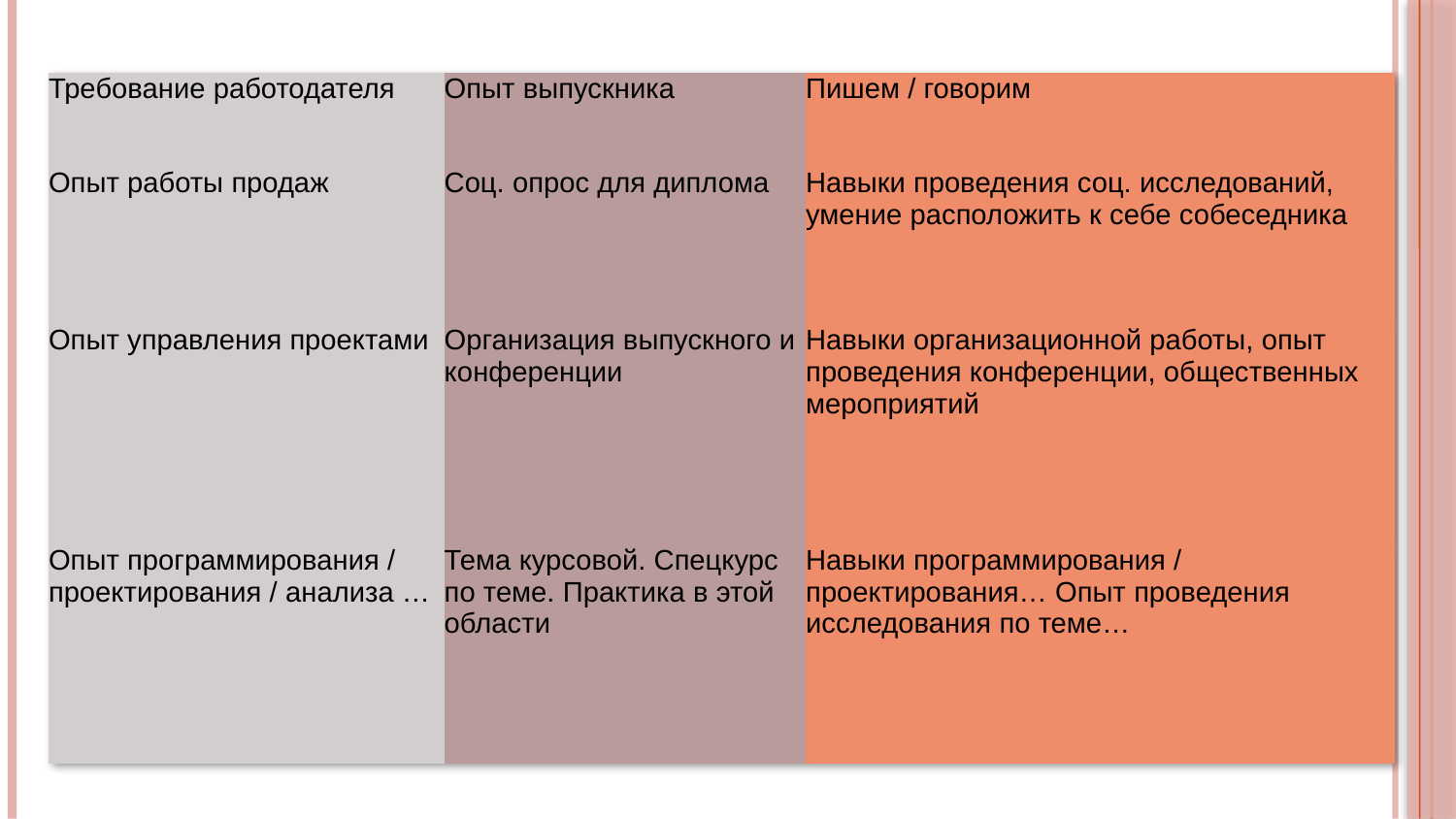

| Требование работодателя | Опыт выпускника | Пишем / говорим |
| --- | --- | --- |
| Опыт работы продаж | Соц. опрос для диплома | Навыки проведения соц. исследований, умение расположить к себе собеседника |
| Опыт управления проектами | Организация выпускного и конференции | Навыки организационной работы, опыт проведения конференции, общественных мероприятий |
| Опыт программирования / проектирования / анализа … | Тема курсовой. Спецкурс по теме. Практика в этой области | Навыки программирования / проектирования… Опыт проведения исследования по теме… |